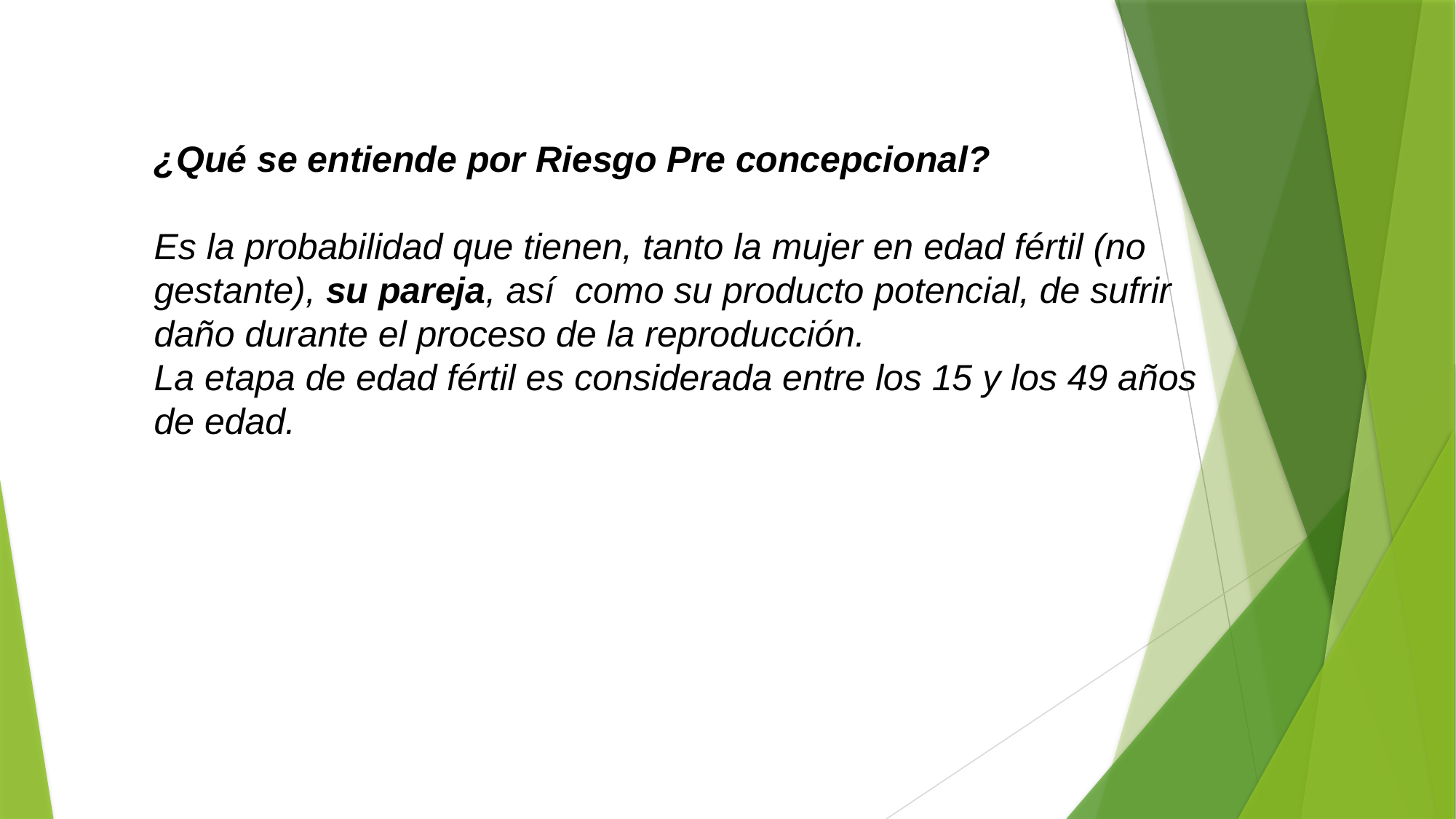

¿Qué se entiende por Riesgo Pre concepcional?

Es la probabilidad que tienen, tanto la mujer en edad fértil (no gestante), su pareja, así  como su producto potencial, de sufrir daño durante el proceso de la reproducción.
La etapa de edad fértil es considerada entre los 15 y los 49 años de edad.